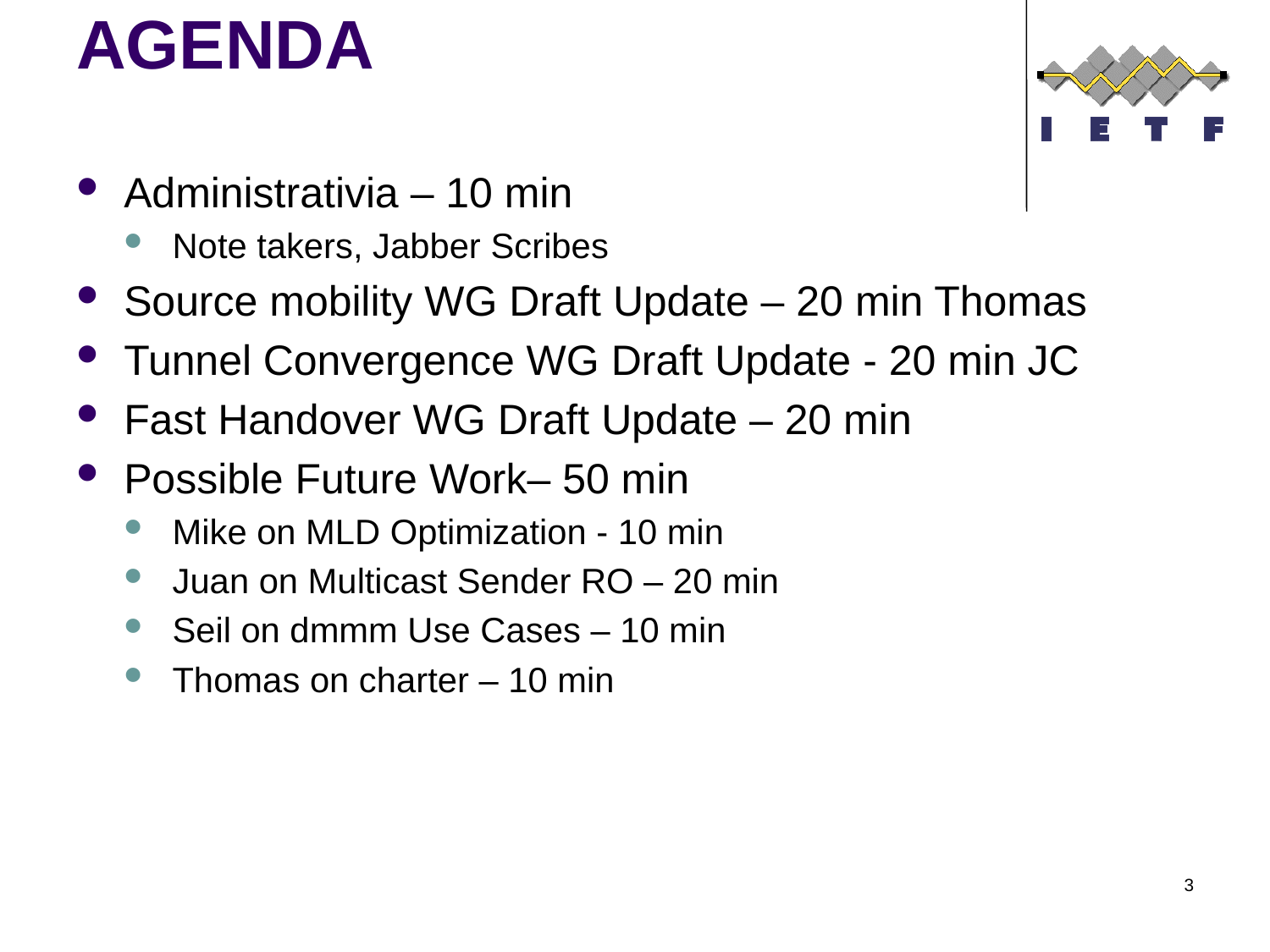

# AGENDA
Administrativia – 10 min
Note takers, Jabber Scribes
Source mobility WG Draft Update – 20 min Thomas
Tunnel Convergence WG Draft Update - 20 min JC
Fast Handover WG Draft Update – 20 min
Possible Future Work– 50 min
Mike on MLD Optimization - 10 min
Juan on Multicast Sender RO – 20 min
Seil on dmmm Use Cases – 10 min
Thomas on charter – 10 min

3